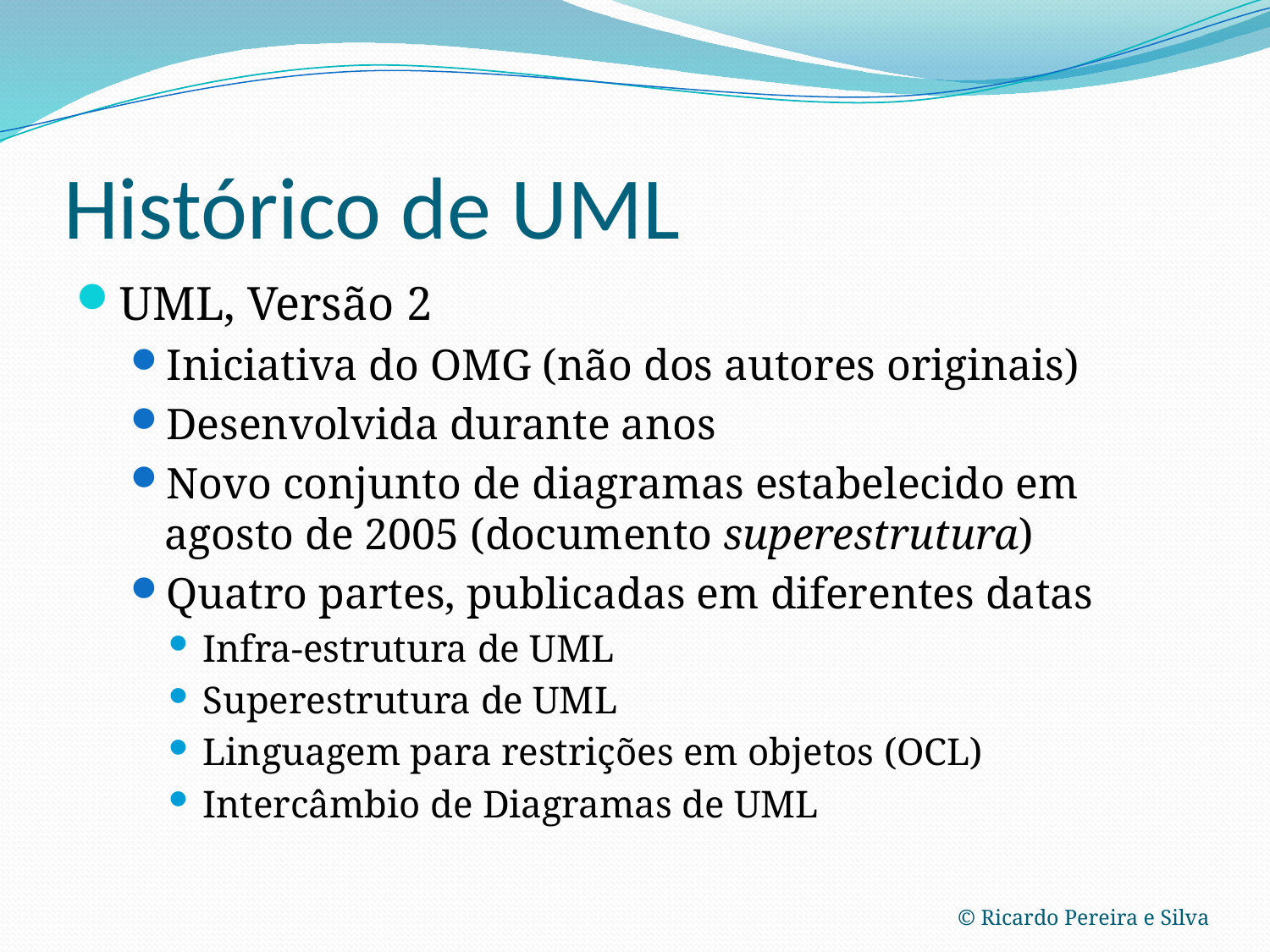

# Histórico de UML
UML, Versão 2
Iniciativa do OMG (não dos autores originais)
Desenvolvida durante anos
Novo conjunto de diagramas estabelecido em agosto de 2005 (documento superestrutura)
Quatro partes, publicadas em diferentes datas
Infra-estrutura de UML
Superestrutura de UML
Linguagem para restrições em objetos (OCL)
Intercâmbio de Diagramas de UML
© Ricardo Pereira e Silva